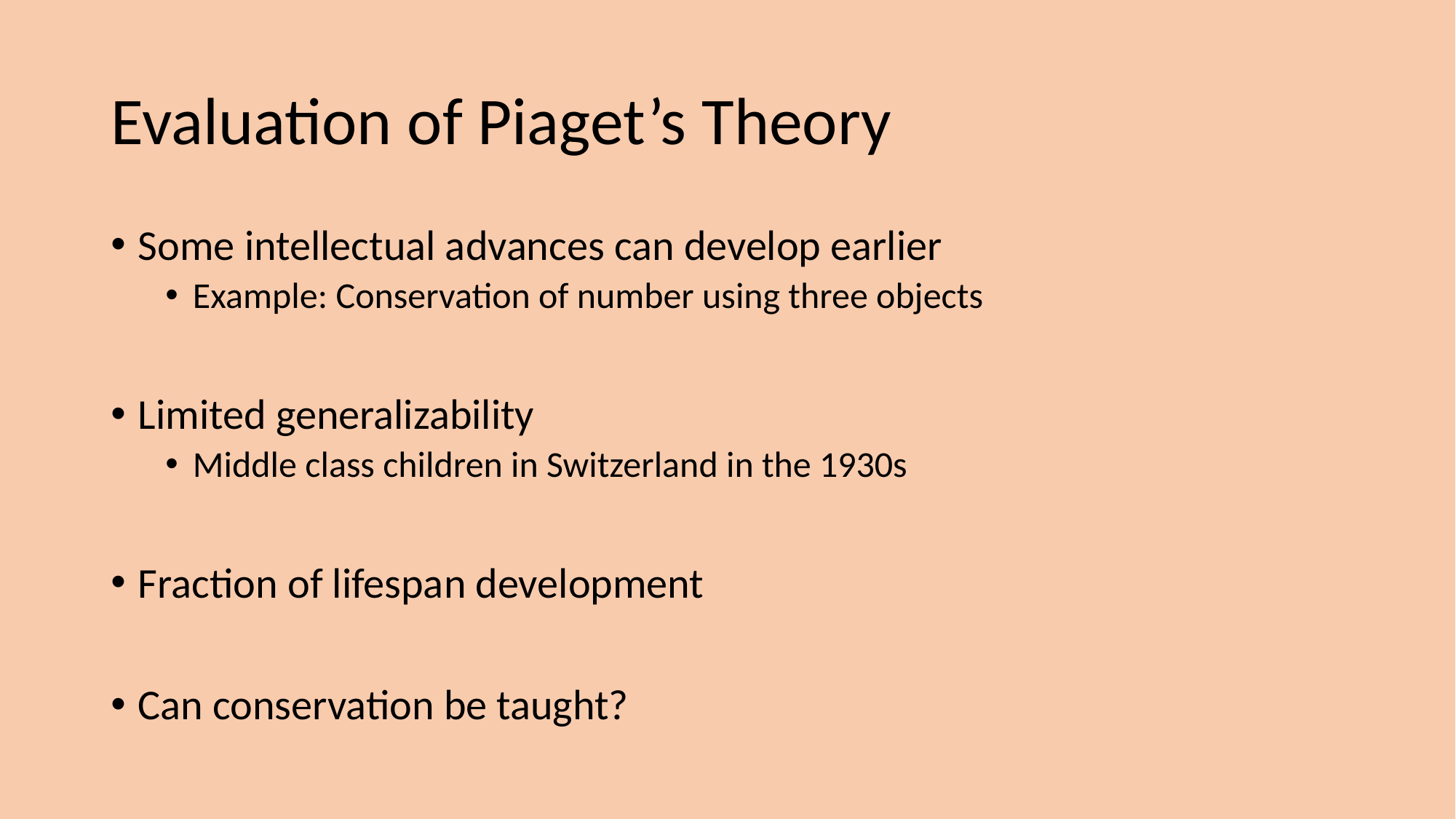

# Evaluation of Piaget’s Theory
Some intellectual advances can develop earlier
Example: Conservation of number using three objects

Limited generalizability
Middle class children in Switzerland in the 1930s

Fraction of lifespan development

Can conservation be taught?